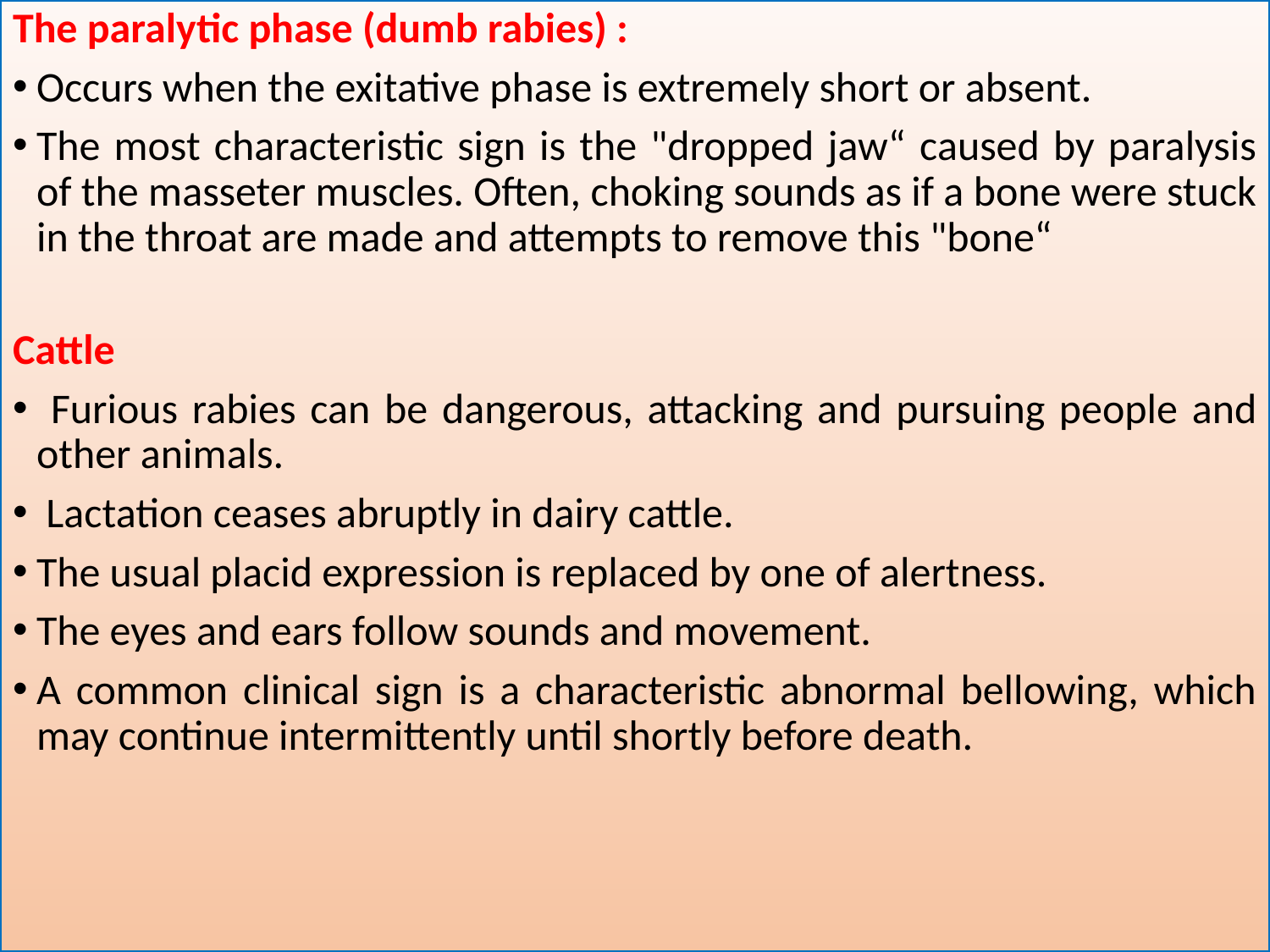

The paralytic phase (dumb rabies) :
Occurs when the exitative phase is extremely short or absent.
The most characteristic sign is the "dropped jaw“ caused by paralysis of the masseter muscles. Often, choking sounds as if a bone were stuck in the throat are made and attempts to remove this "bone“

Cattle
 Furious rabies can be dangerous, attacking and pursuing people and other animals.
 Lactation ceases abruptly in dairy cattle.
The usual placid expression is replaced by one of alertness.
The eyes and ears follow sounds and movement.
A common clinical sign is a characteristic abnormal bellowing, which may continue intermittently until shortly before death.